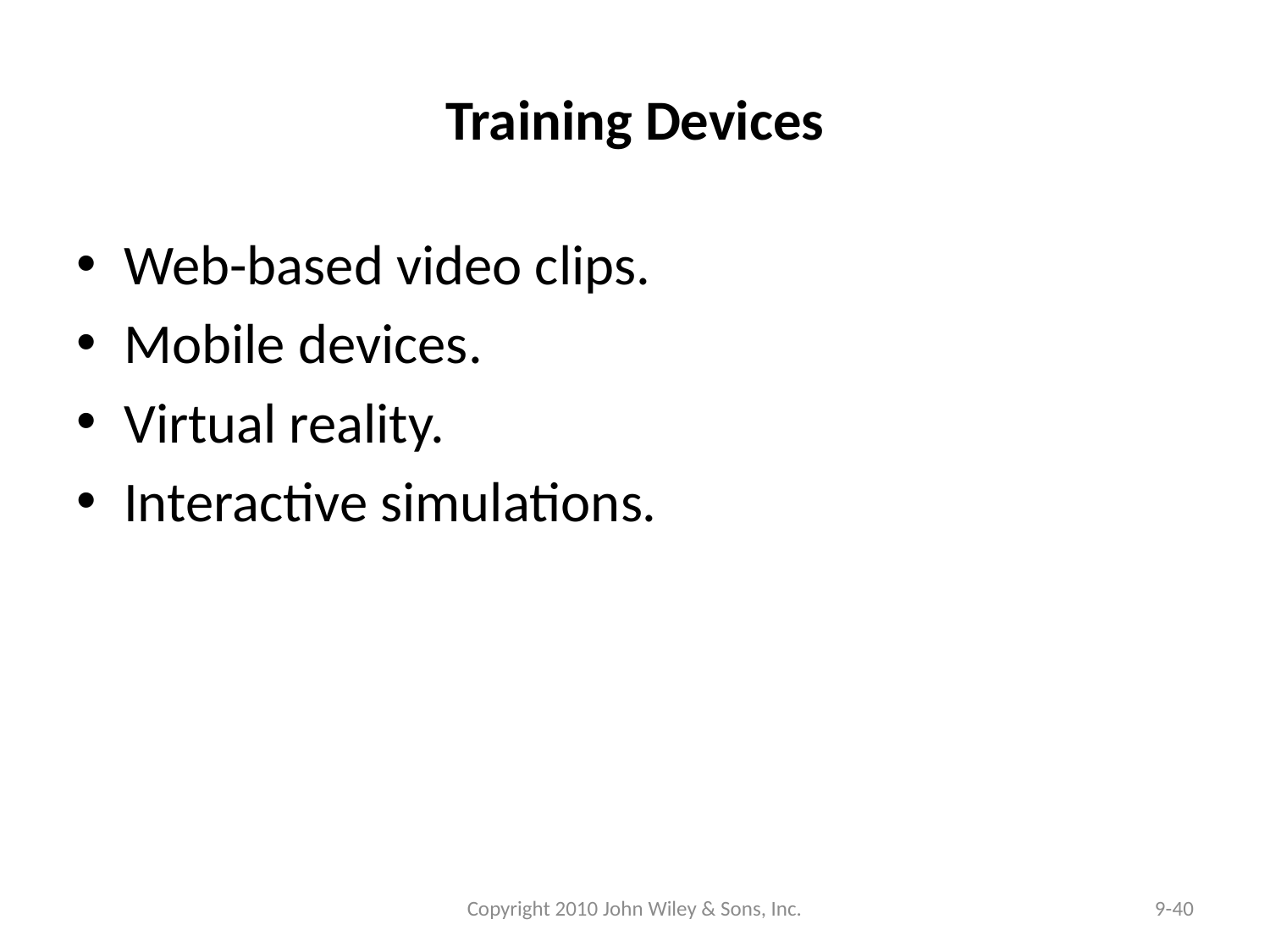

# Training Devices
Web-based video clips.
Mobile devices.
Virtual reality.
Interactive simulations.

Copyright 2010 John Wiley & Sons, Inc.
9-40